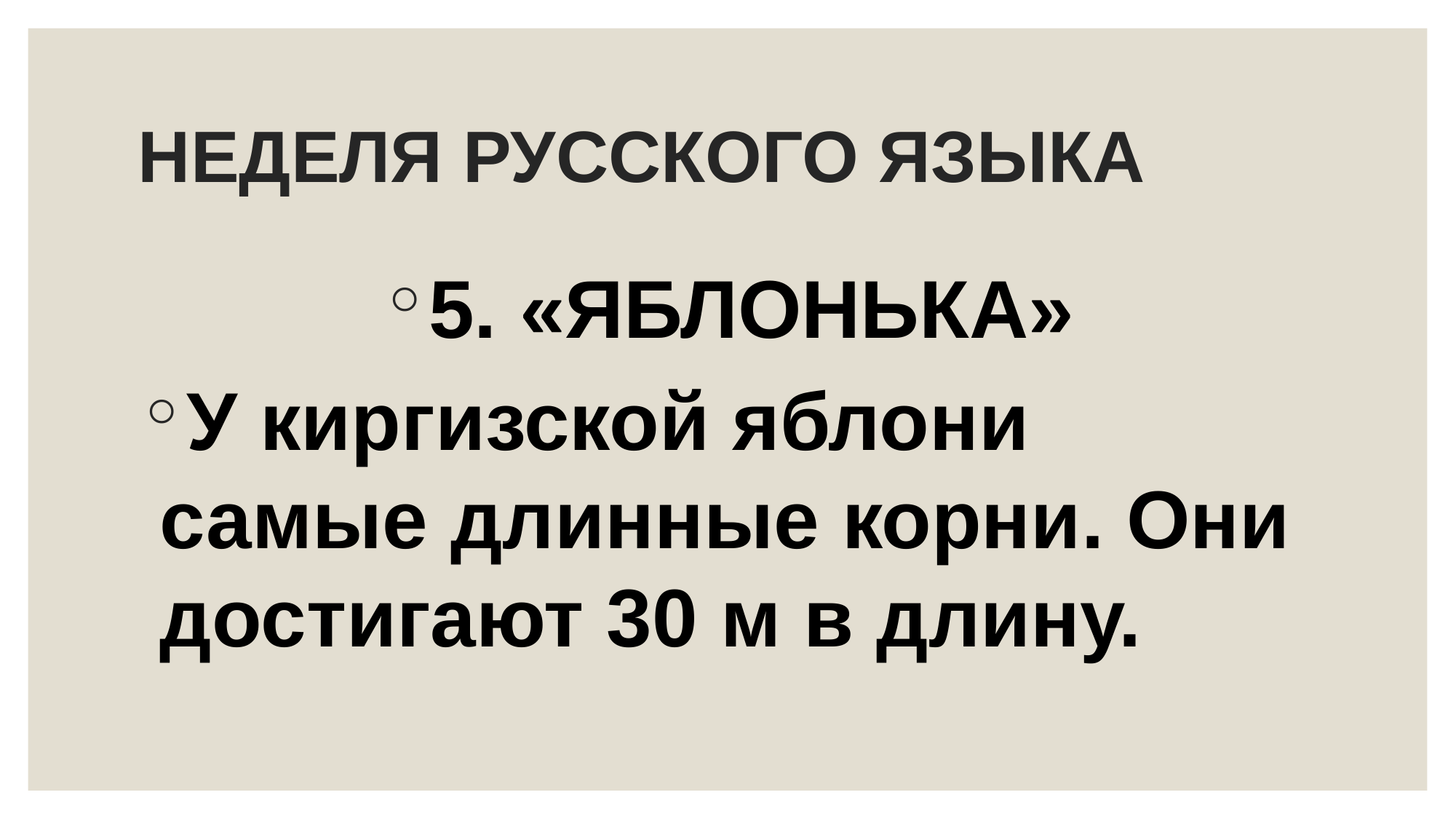

# НЕДЕЛЯ РУССКОГО ЯЗЫКА
5. «ЯБЛОНЬКА»
У киргизской яблони самые длинные корни. Они достигают 30 м в длину.